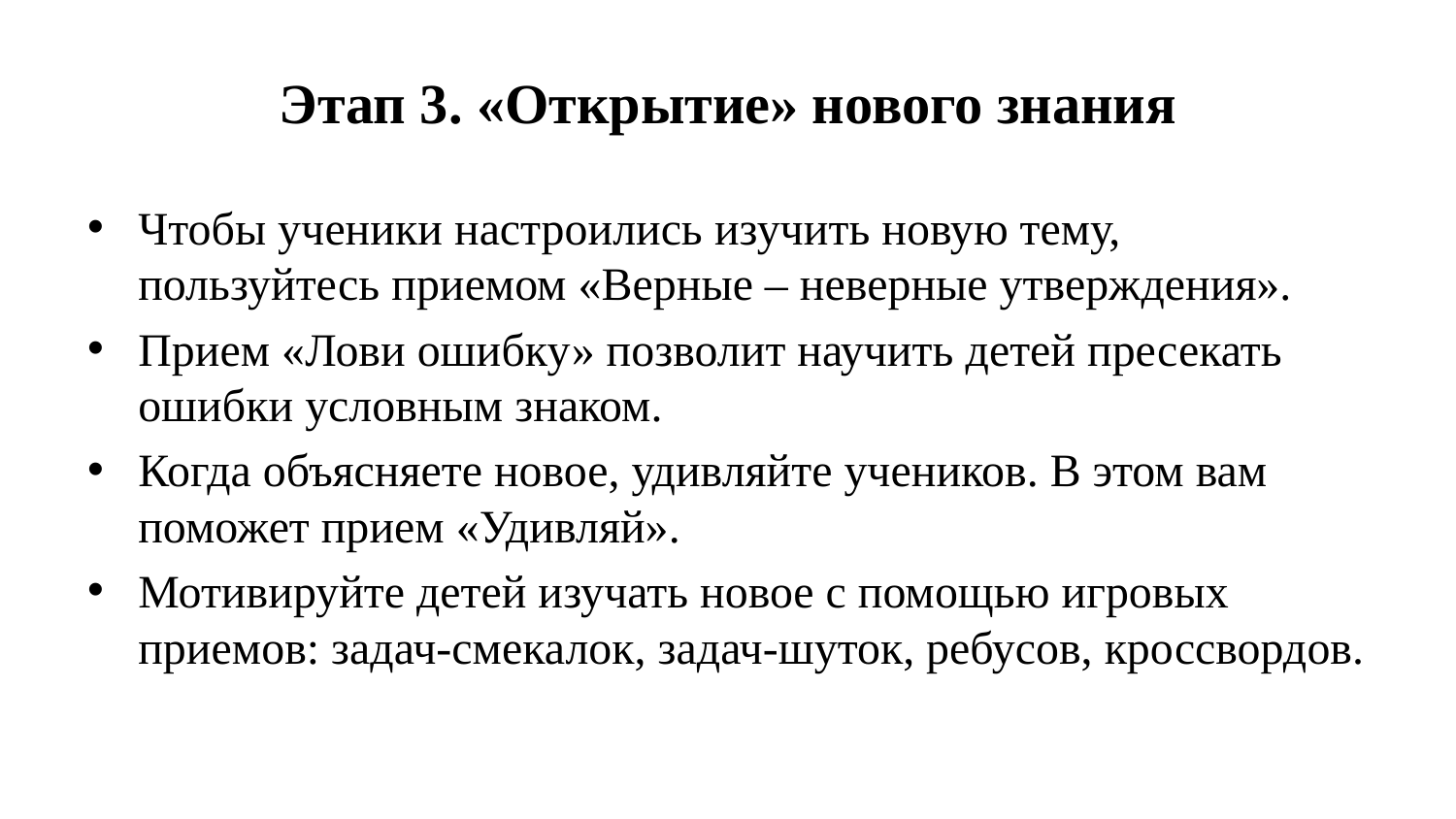

# Этап 3. «Открытие» нового знания
Чтобы ученики настроились изучить новую тему, пользуйтесь приемом «Верные – неверные утверждения».
Прием «Лови ошибку» позволит научить детей пресекать ошибки условным знаком.
Когда объясняете новое, удивляйте учеников. В этом вам поможет прием «Удивляй».
Мотивируйте детей изучать новое с помощью игровых приемов: задач-смекалок, задач-шуток, ребусов, кроссвордов.